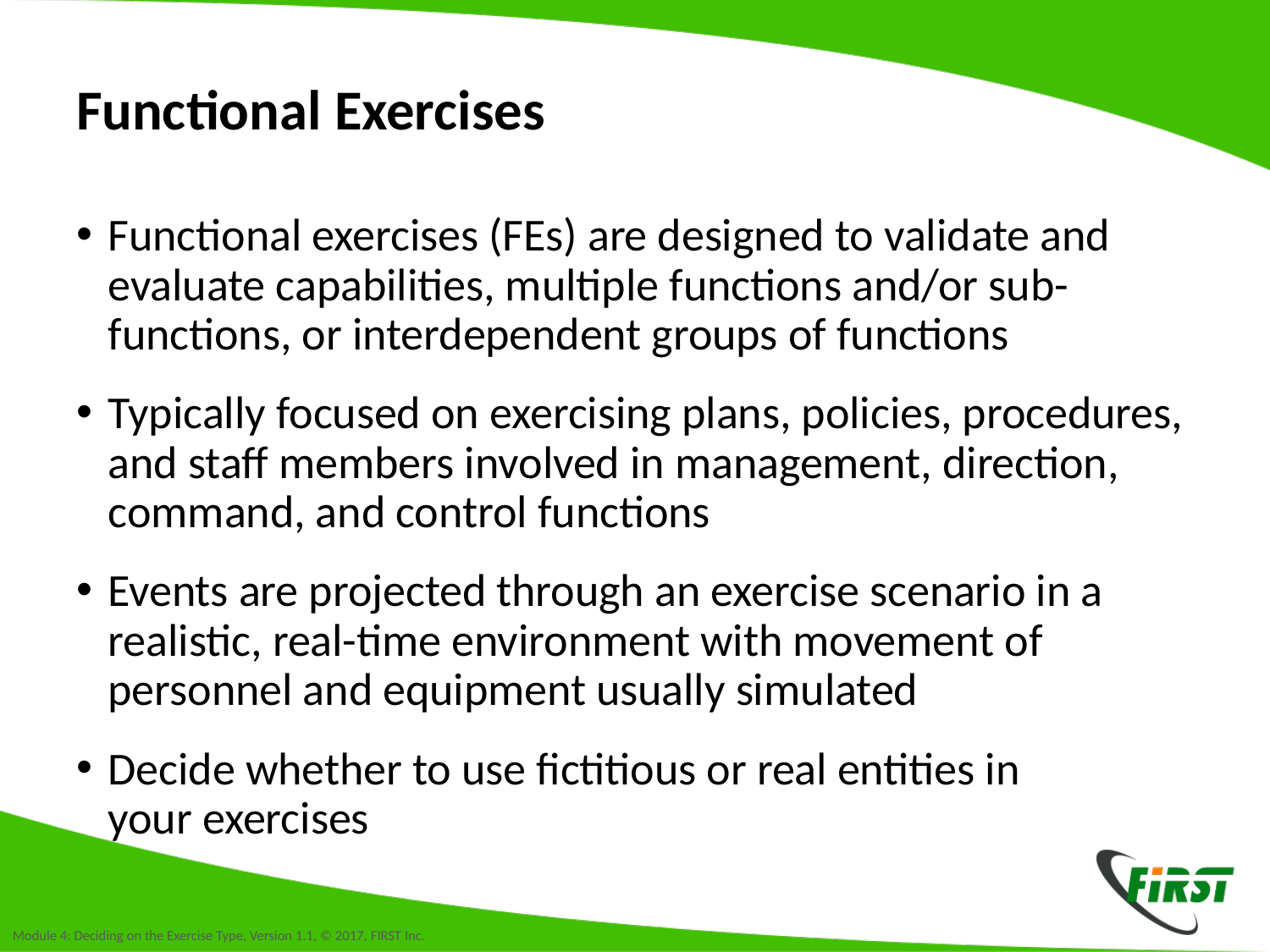

# Functional Exercises
Functional exercises (FEs) are designed to validate and evaluate capabilities, multiple functions and/or sub-functions, or interdependent groups of functions
Typically focused on exercising plans, policies, procedures, and staff members involved in management, direction, command, and control functions
Events are projected through an exercise scenario in a realistic, real-time environment with movement of personnel and equipment usually simulated
Decide whether to use fictitious or real entities in
your exercises